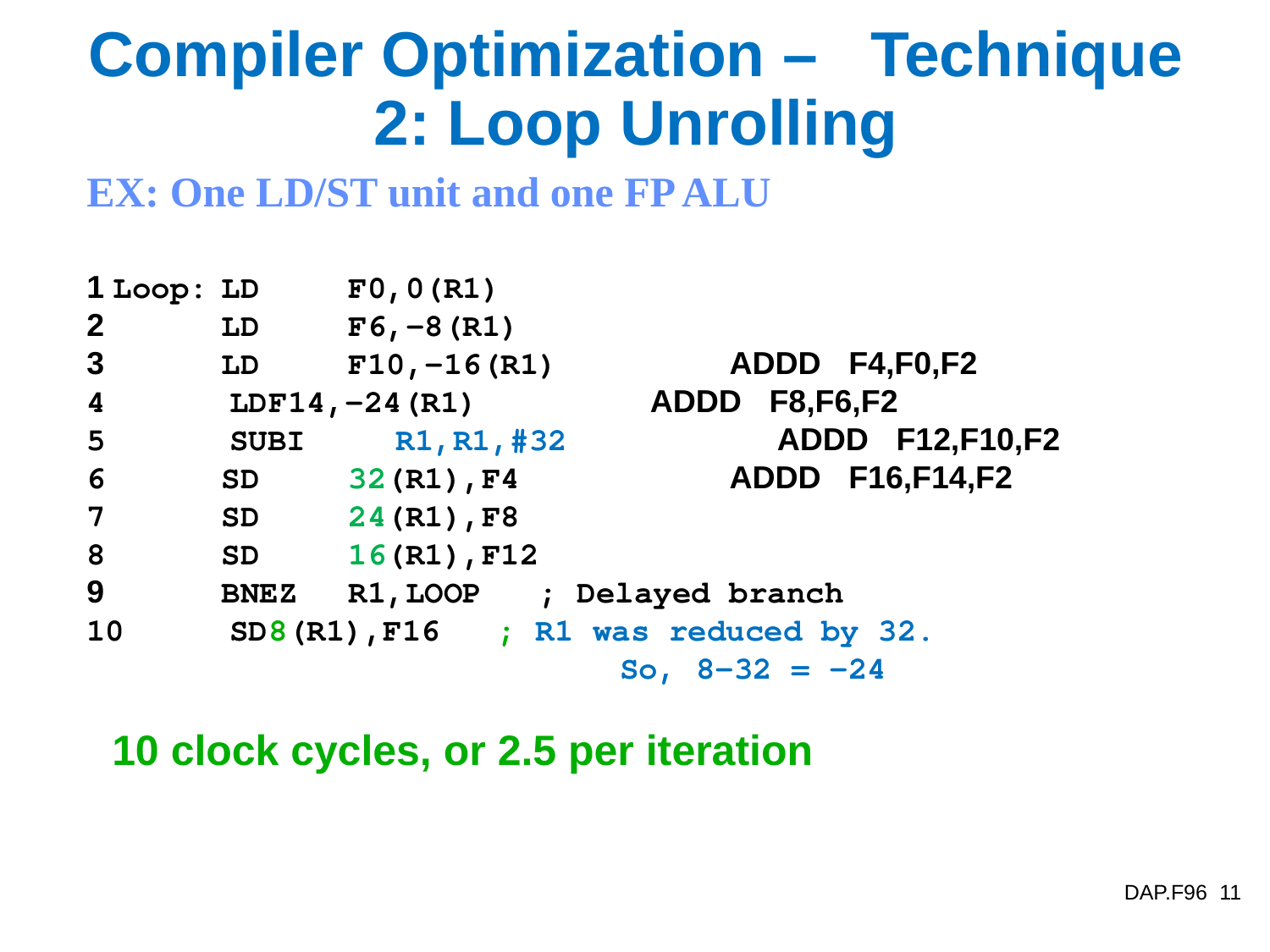

# Compiler Optimization –   Technique 2: Loop Unrolling
EX: One LD/ST unit and one FP ALU

1 Loop:	LD	F0,0(R1)
2	LD	F6,-8(R1)
3	LD	F10,-16(R1)         ADDD	F4,F0,F2
     LD	F14,-24(R1)         ADDD	F8,F6,F2
     SUBI	R1,R1,#32           ADDD	F12,F10,F2
6	SD	32(R1),F4           ADDD	F16,F14,F2
7	SD	24(R1),F8
8	SD	16(R1),F12
9	BNEZ	R1,LOOP   ; Delayed branch
     SD	8(R1),F16   ; R1 was reduced by 32.
                            So, 8-32 = -24
 10 clock cycles, or 2.5 per iteration